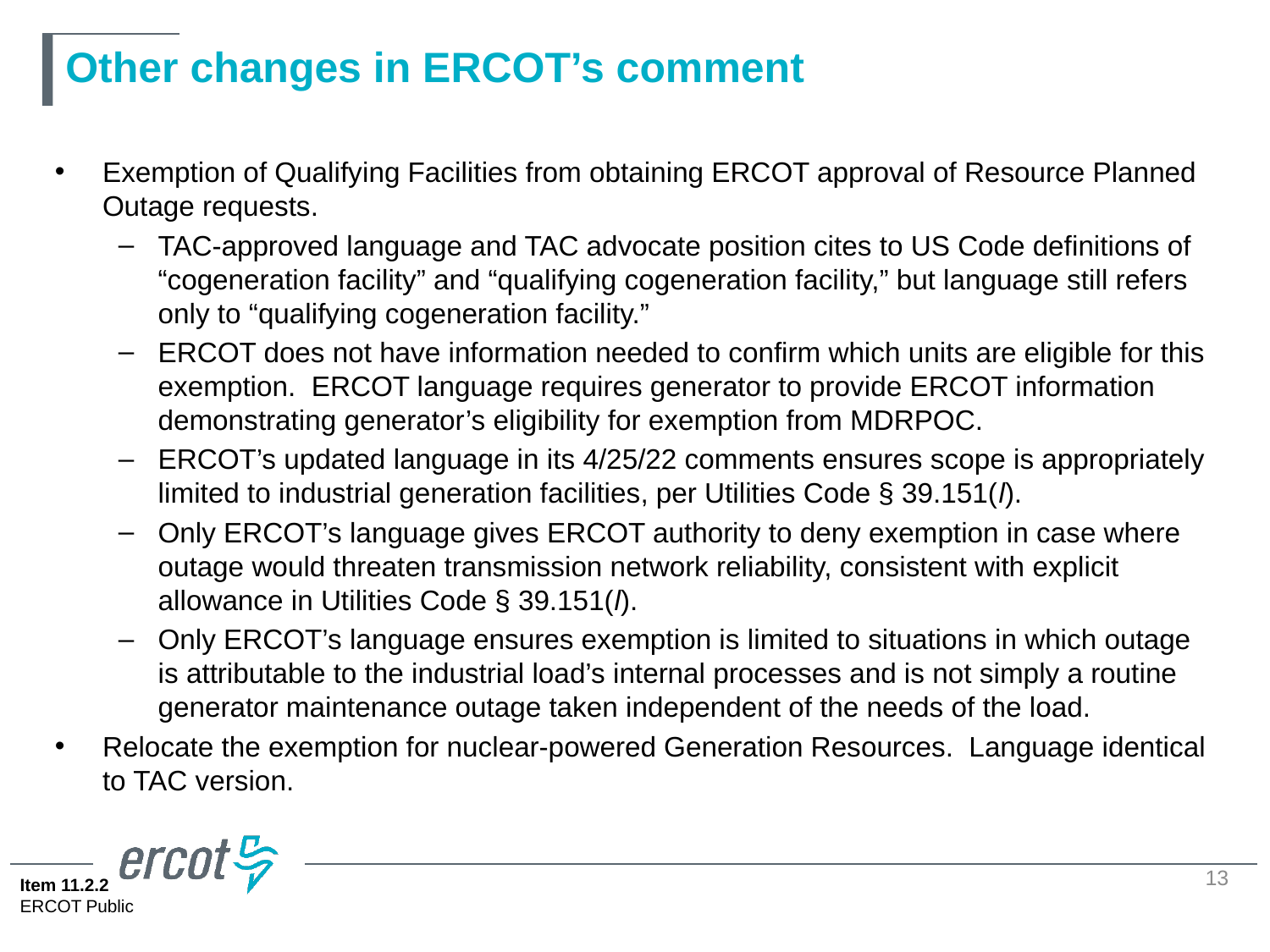

# Other changes in ERCOT’s comment
Exemption of Qualifying Facilities from obtaining ERCOT approval of Resource Planned Outage requests.
TAC-approved language and TAC advocate position cites to US Code definitions of “cogeneration facility” and “qualifying cogeneration facility,” but language still refers only to “qualifying cogeneration facility.”
ERCOT does not have information needed to confirm which units are eligible for this exemption.  ERCOT language requires generator to provide ERCOT information demonstrating generator’s eligibility for exemption from MDRPOC.
ERCOT’s updated language in its 4/25/22 comments ensures scope is appropriately limited to industrial generation facilities, per Utilities Code § 39.151(l).
Only ERCOT’s language gives ERCOT authority to deny exemption in case where outage would threaten transmission network reliability, consistent with explicit allowance in Utilities Code § 39.151(l).
Only ERCOT’s language ensures exemption is limited to situations in which outage is attributable to the industrial load’s internal processes and is not simply a routine generator maintenance outage taken independent of the needs of the load.
Relocate the exemption for nuclear-powered Generation Resources.  Language identical to TAC version.

13